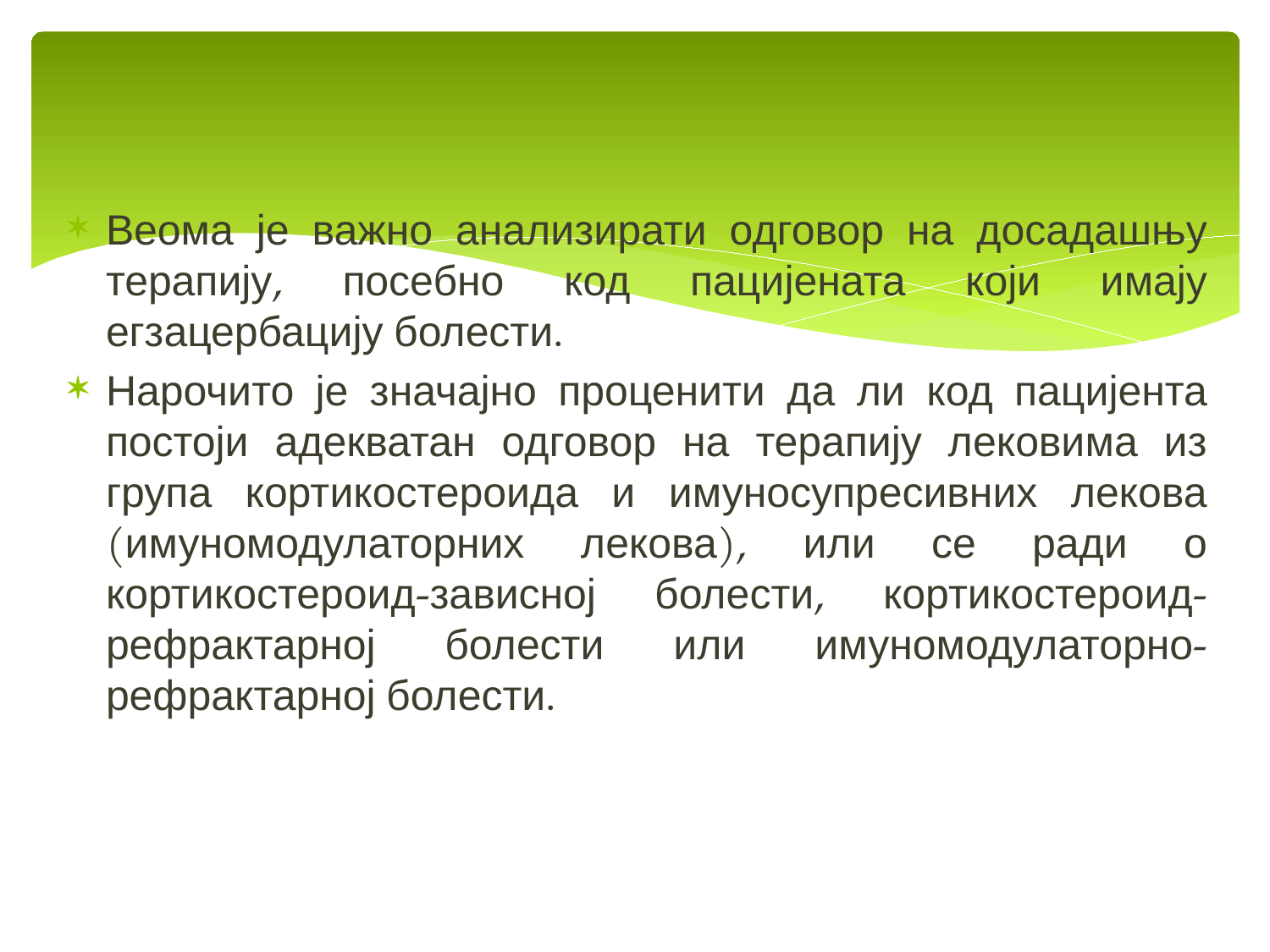

Веома је важно анализирати одговор на досадашњу терапију, посебно код пацијената који имају егзацербацију болести.
Нарочито је значајно проценити да ли код пацијента постоји адекватан одговор на терапију лековима из група кортикостероида и имуносупресивних лекова (имуномодулаторних лекова), или се ради о кортикостероид-зависној болести, кортикостероид-рефрактарној болести или имуномодулаторно-рефрактарној болести.